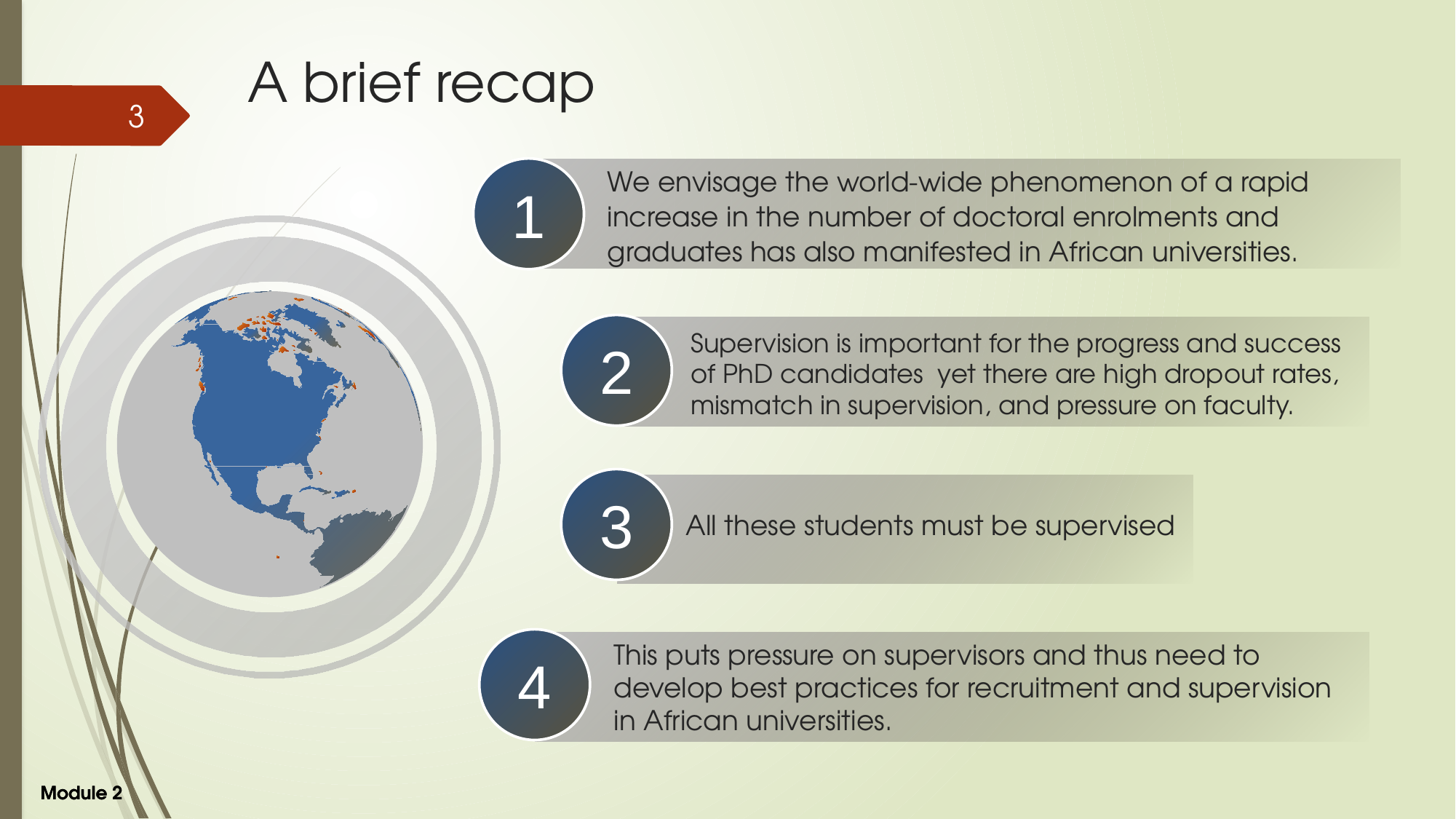

# A brief recap
3
We envisage the world-wide phenomenon of a rapid increase in the number of doctoral enrolments and graduates has also manifested in African universities.
1

2

Supervision is important for the progress and success of PhD candidates  yet there are high dropout rates, mismatch in supervision, and pressure on faculty.
3

All these students must be supervised
4
This puts pressure on supervisors and thus need to develop best practices for recruitment and supervision in African universities.